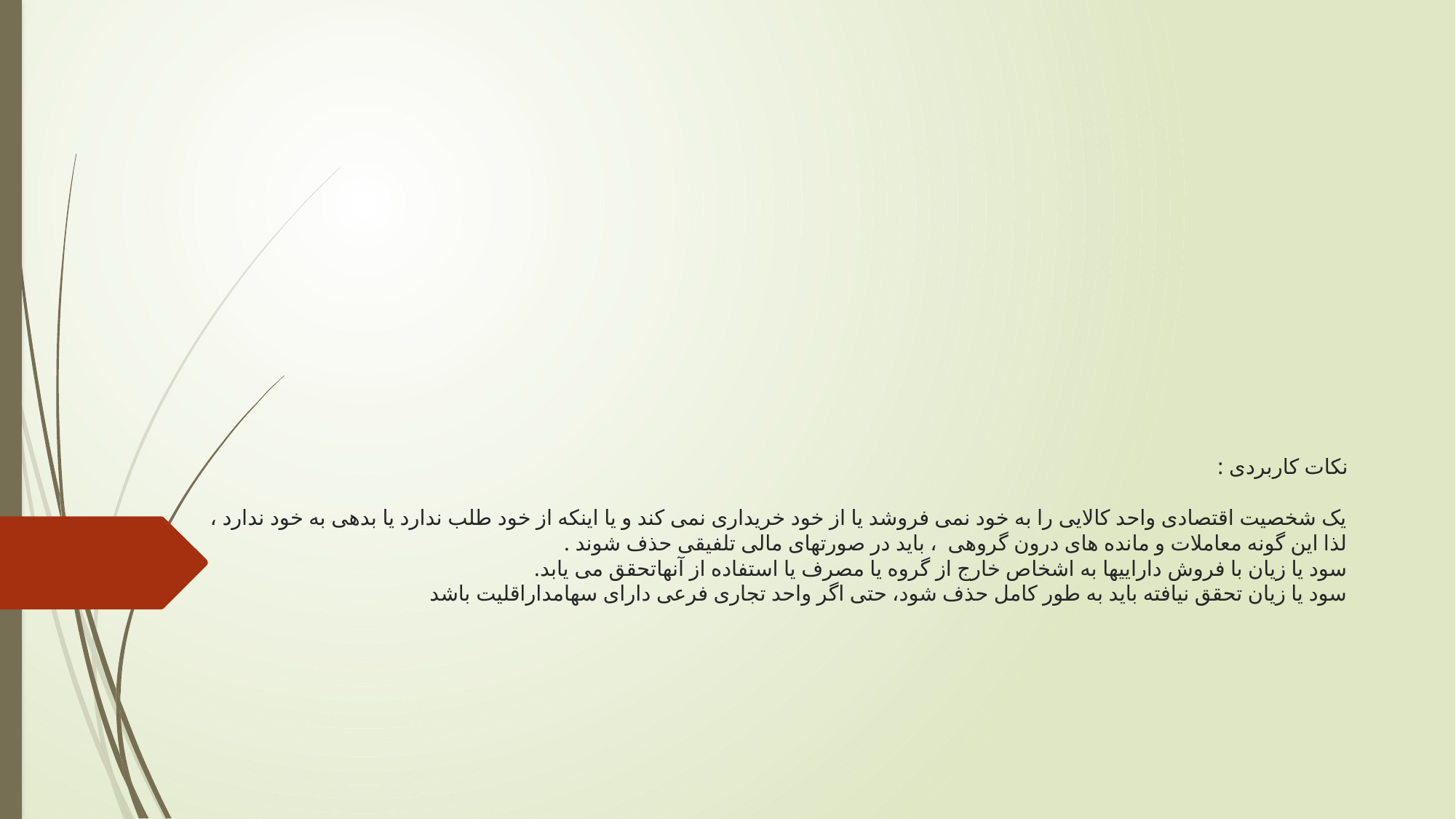

# نکات کاربردی : یک شخصیت اقتصادی واحد کالایی را به خود نمی فروشد یا از خود خریداری نمی کند و یا اینکه از خود طلب ندارد یا بدهی به خود ندارد ، لذا این گونه معاملات و مانده های درون گروهی  ، باید در صورتهای مالی تلفیقی حذف شوند . سود یا زیان با فروش داراییها به اشخاص خارج از گروه یا مصرف یا استفاده از آنهاتحقق می یابد. سود یا زیان تحقق نیافته باید به طور کامل حذف شود، حتی اگر واحد تجاری فرعی دارای سهامداراقلیت باشد